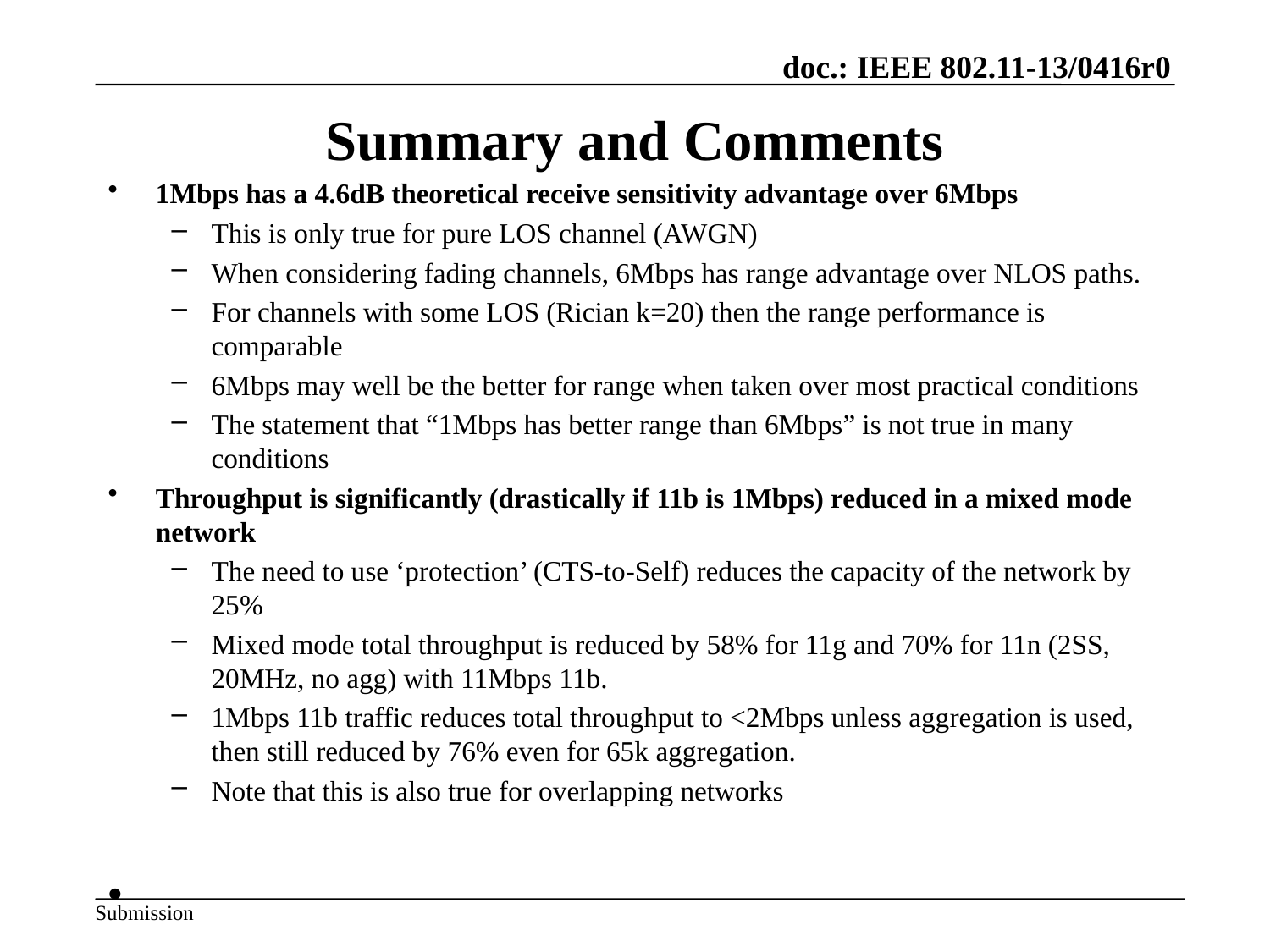

# Summary and Comments
1Mbps has a 4.6dB theoretical receive sensitivity advantage over 6Mbps
This is only true for pure LOS channel (AWGN)
When considering fading channels, 6Mbps has range advantage over NLOS paths.
For channels with some LOS (Rician k=20) then the range performance is comparable
6Mbps may well be the better for range when taken over most practical conditions
The statement that “1Mbps has better range than 6Mbps” is not true in many conditions
Throughput is significantly (drastically if 11b is 1Mbps) reduced in a mixed mode network
The need to use ‘protection’ (CTS-to-Self) reduces the capacity of the network by 25%
Mixed mode total throughput is reduced by 58% for 11g and 70% for 11n (2SS, 20MHz, no agg) with 11Mbps 11b.
1Mbps 11b traffic reduces total throughput to <2Mbps unless aggregation is used, then still reduced by 76% even for 65k aggregation.
Note that this is also true for overlapping networks